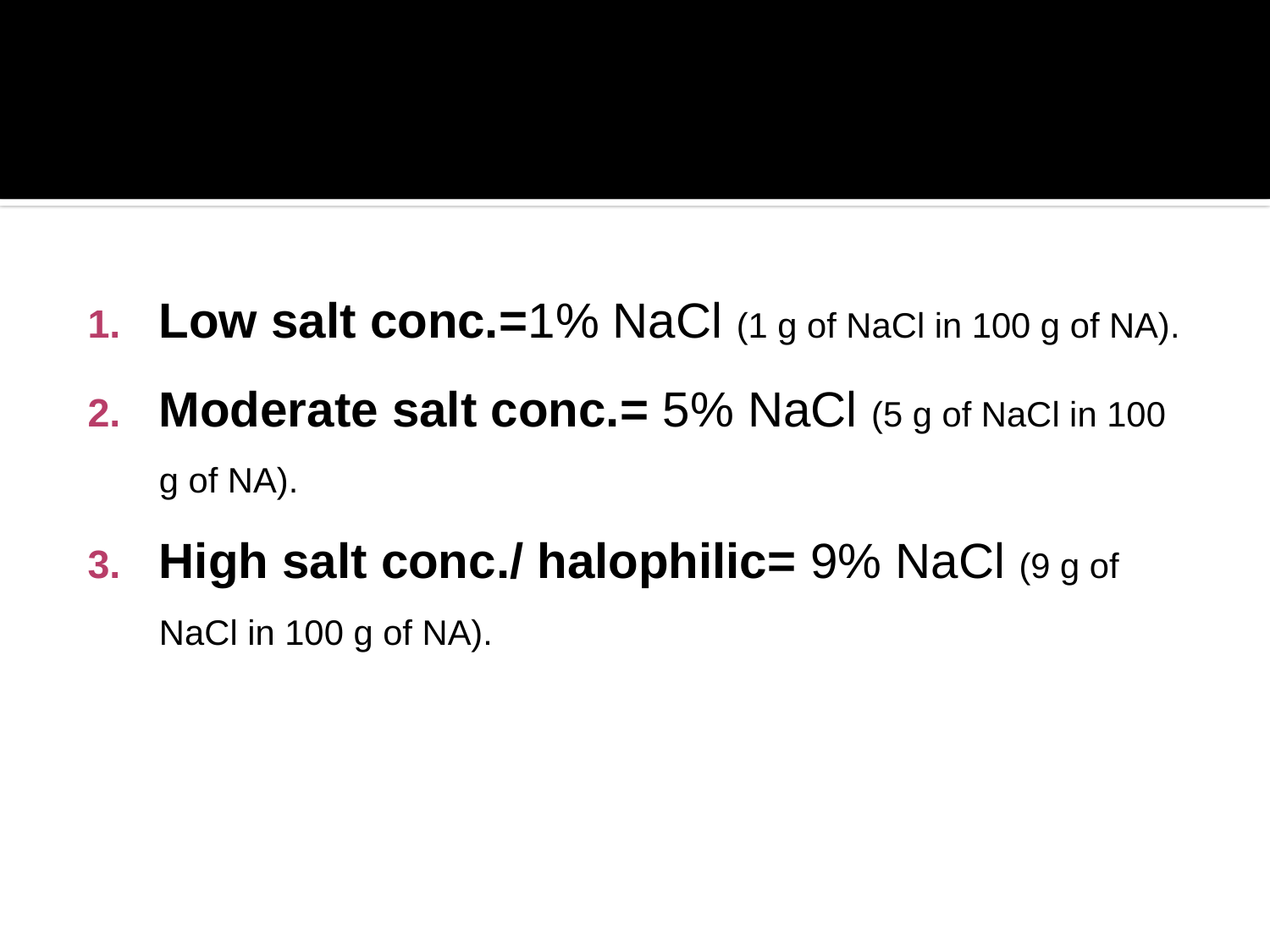

#
Low salt conc.=1% NaCl (1 g of NaCl in 100 g of NA).
Moderate salt conc.= 5% NaCl (5 g of NaCl in 100 g of NA).
High salt conc./ halophilic= 9% NaCl (9 g of NaCl in 100 g of NA).